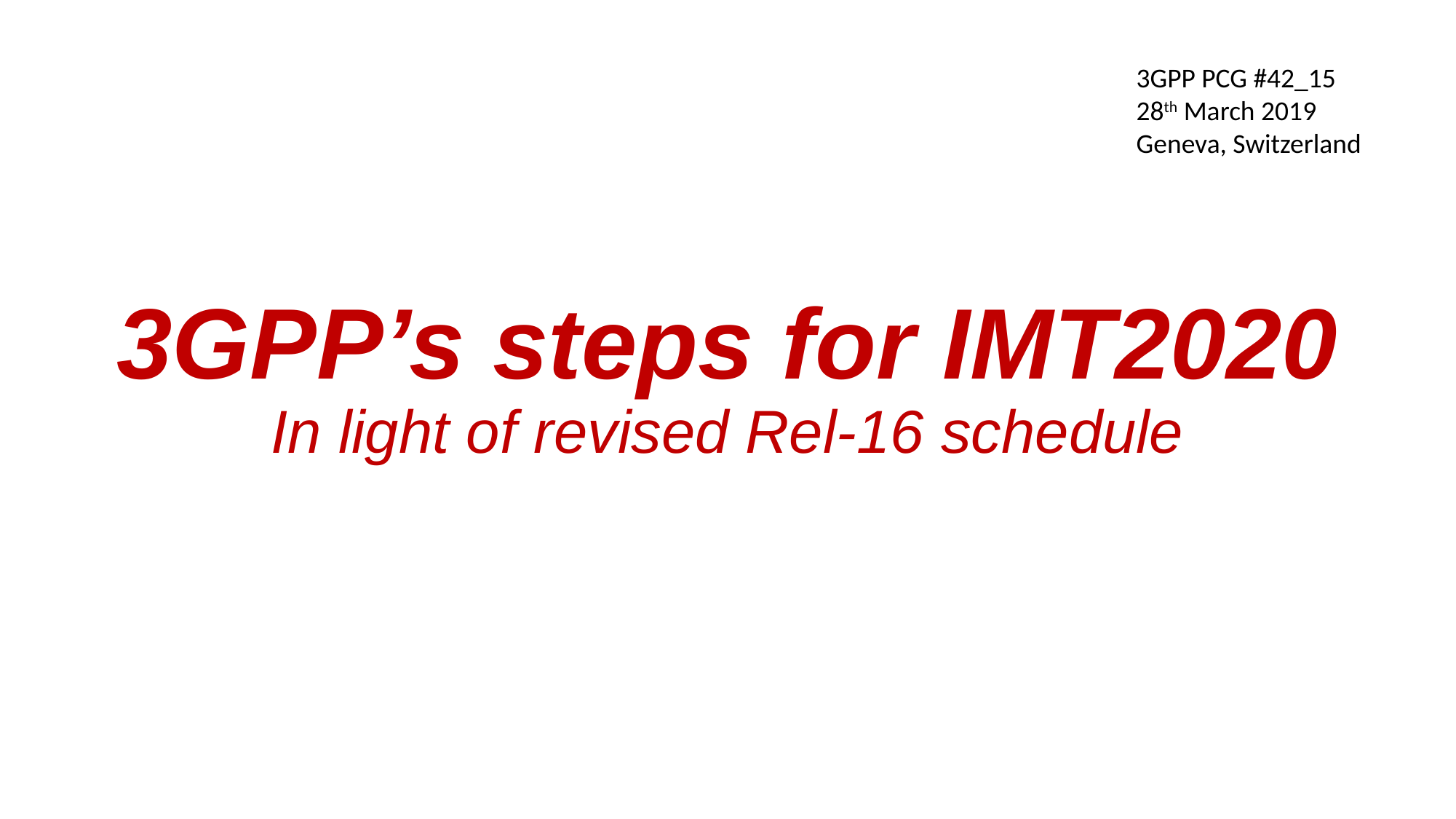

3GPP PCG #42_15
28th March 2019
Geneva, Switzerland
# 3GPP’s steps for IMT2020 In light of revised Rel-16 schedule